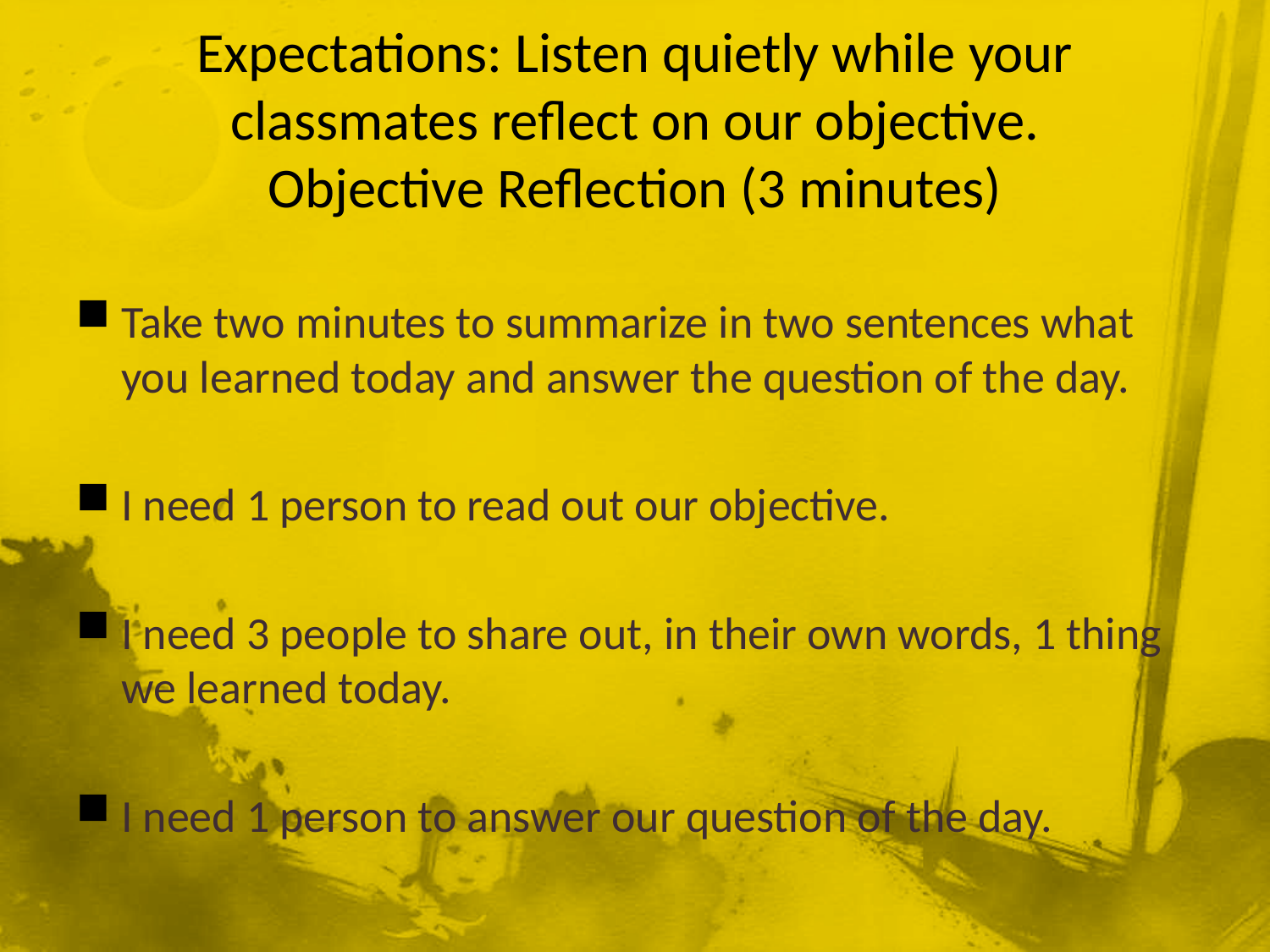

# Expectations: Listen quietly while your classmates reflect on our objective. Objective Reflection (3 minutes)

Take two minutes to summarize in two sentences what you learned today and answer the question of the day.

I need 1 person to read out our objective.

I need 3 people to share out, in their own words, 1 thing we learned today.

I need 1 person to answer our question of the day.